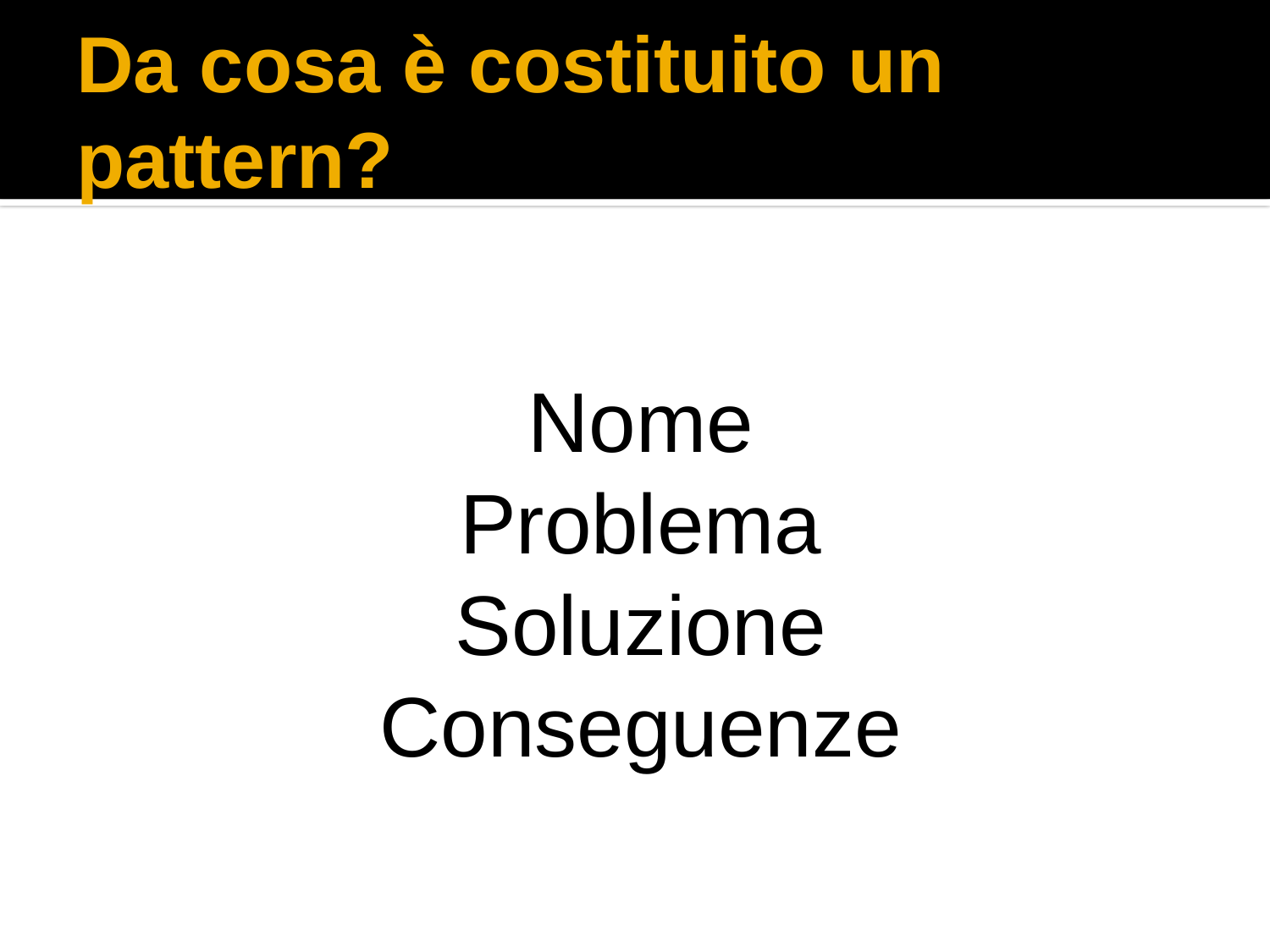

# Da cosa è costituito un pattern?
Nome
Problema
Soluzione
Conseguenze